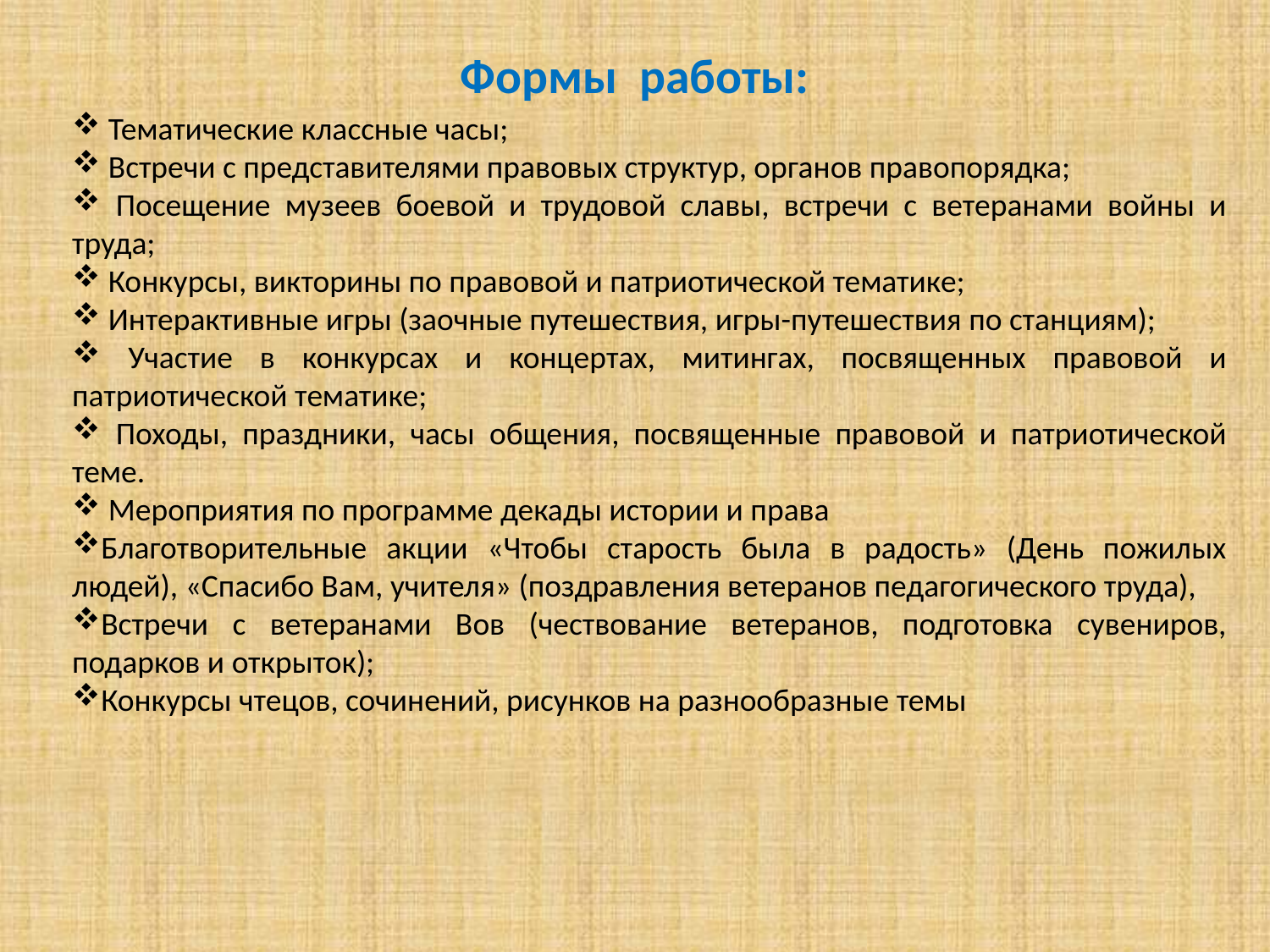

# Формы  работы:
 Тематические классные часы;
 Встречи с представителями правовых структур, органов правопорядка;
 Посещение музеев боевой и трудовой славы, встречи с ветеранами войны и труда;
 Конкурсы, викторины по правовой и патриотической тематике;
 Интерактивные игры (заочные путешествия, игры-путешествия по станциям);
 Участие в конкурсах и концертах, митингах, посвященных правовой и патриотической тематике;
 Походы, праздники, часы общения, посвященные правовой и патриотической теме.
 Мероприятия по программе декады истории и права
Благотворительные акции «Чтобы старость была в радость» (День пожилых людей), «Спасибо Вам, учителя» (поздравления ветеранов педагогического труда),
Встречи с ветеранами Вов (чествование ветеранов, подготовка сувениров, подарков и открыток);
Конкурсы чтецов, сочинений, рисунков на разнообразные темы